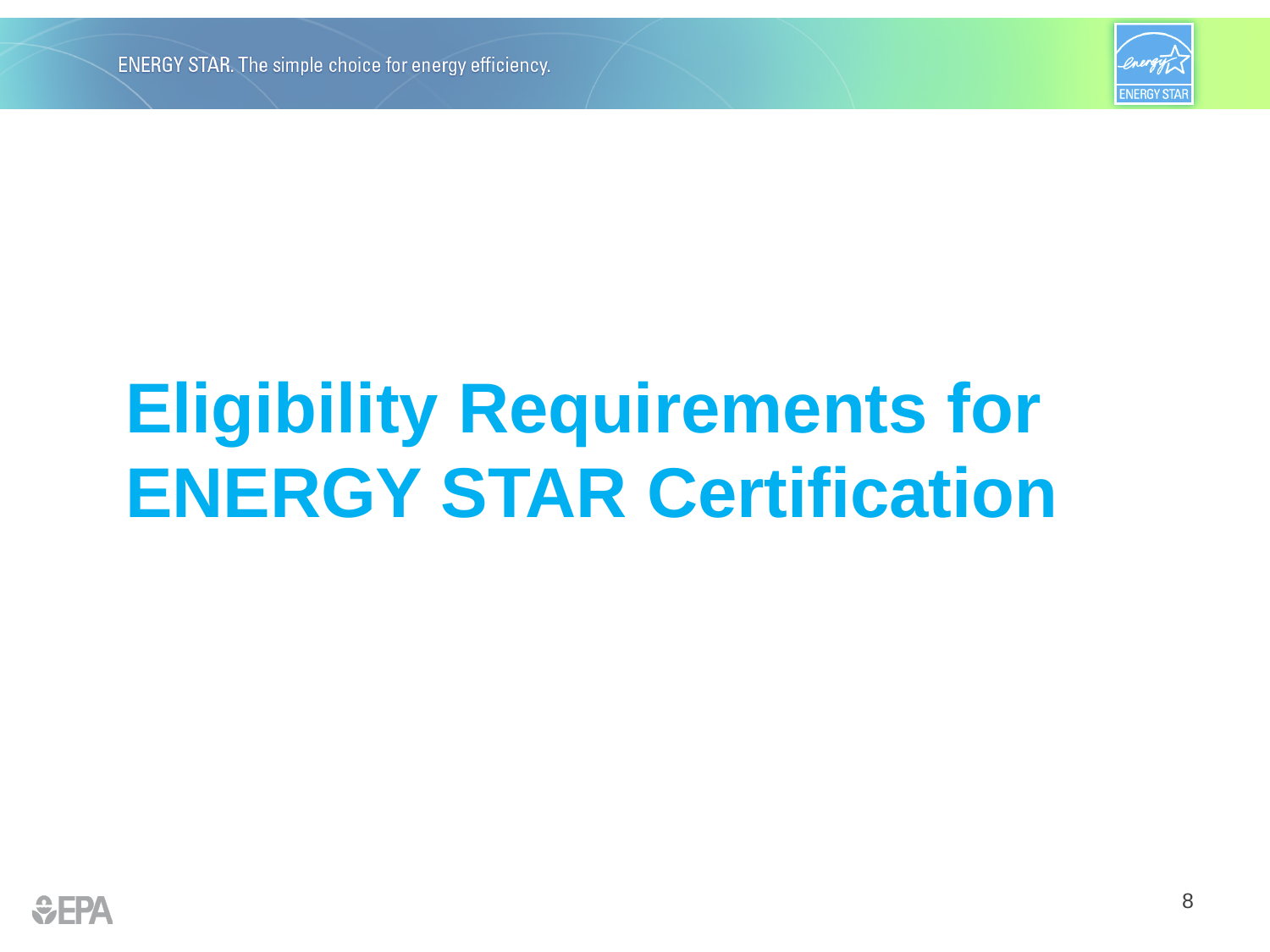

Eligibility Requirements for ENERGY STAR Certification
8